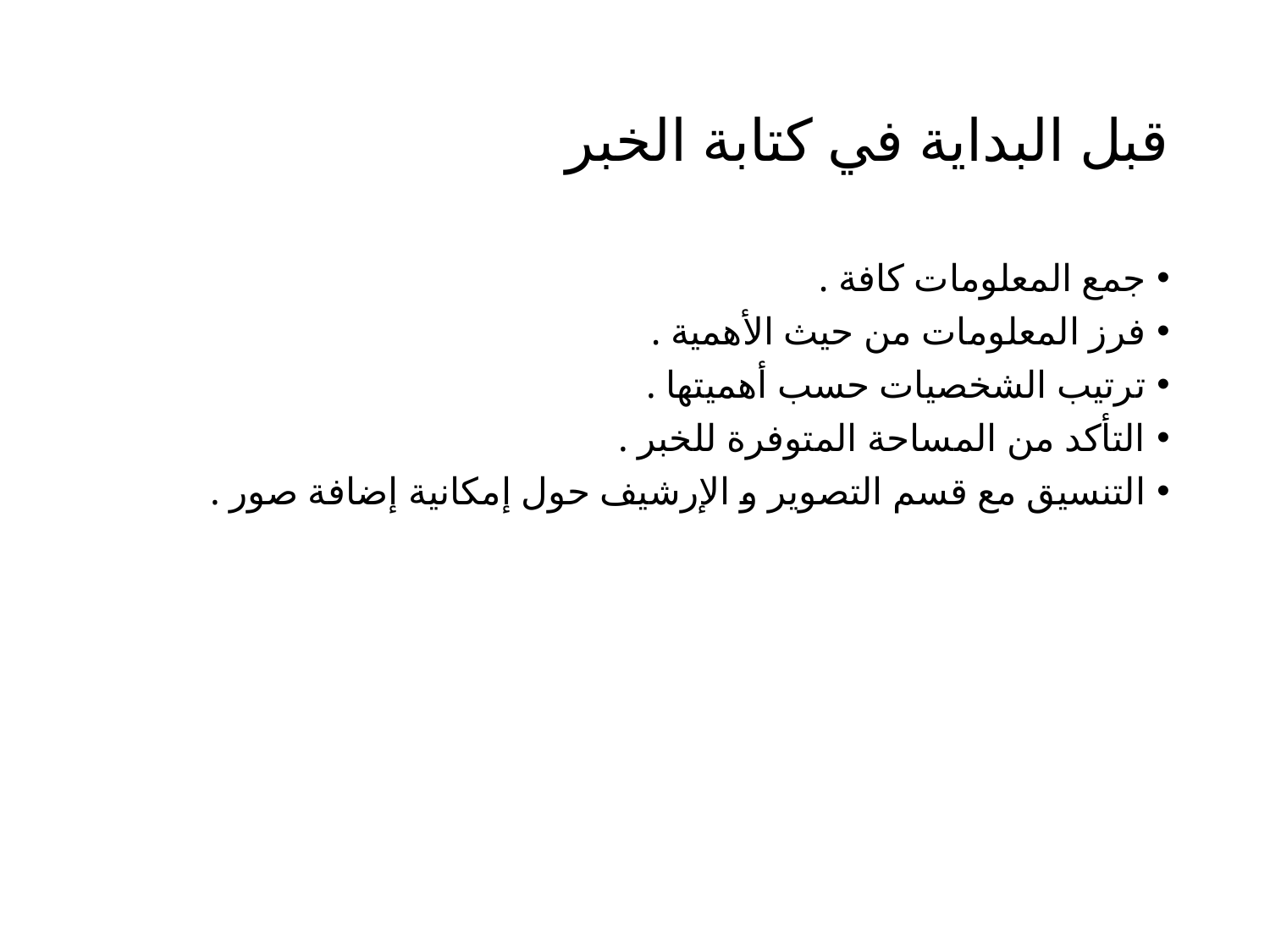

# قبل البداية في كتابة الخبر
جمع المعلومات كافة .
فرز المعلومات من حيث الأهمية .
ترتيب الشخصيات حسب أهميتها .
التأكد من المساحة المتوفرة للخبر .
التنسيق مع قسم التصوير و الإرشيف حول إمكانية إضافة صور .